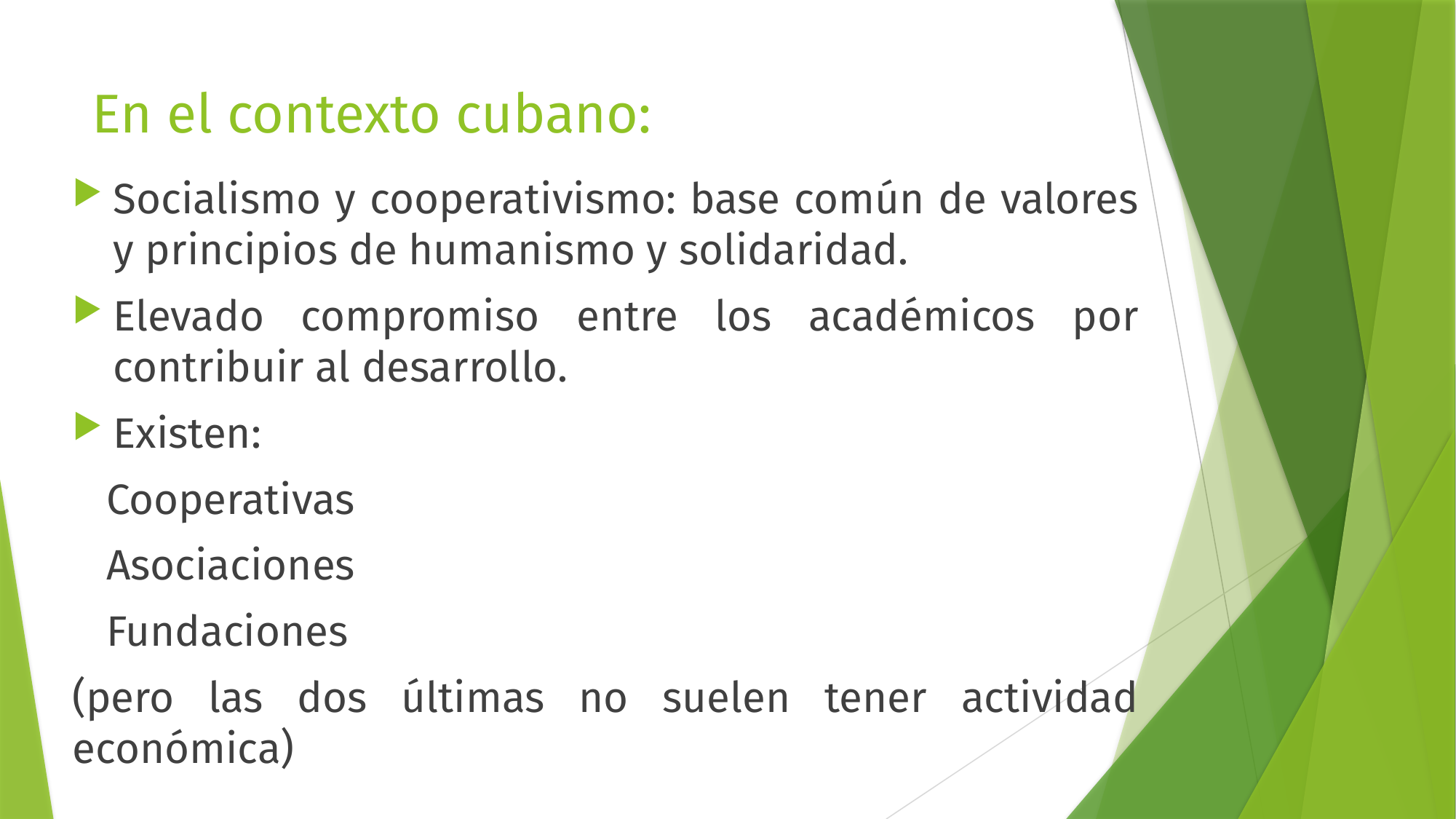

# En el contexto cubano:
Socialismo y cooperativismo: base común de valores y principios de humanismo y solidaridad.
Elevado compromiso entre los académicos por contribuir al desarrollo.
Existen:
   Cooperativas
   Asociaciones
   Fundaciones
(pero las dos últimas no suelen tener actividad económica)